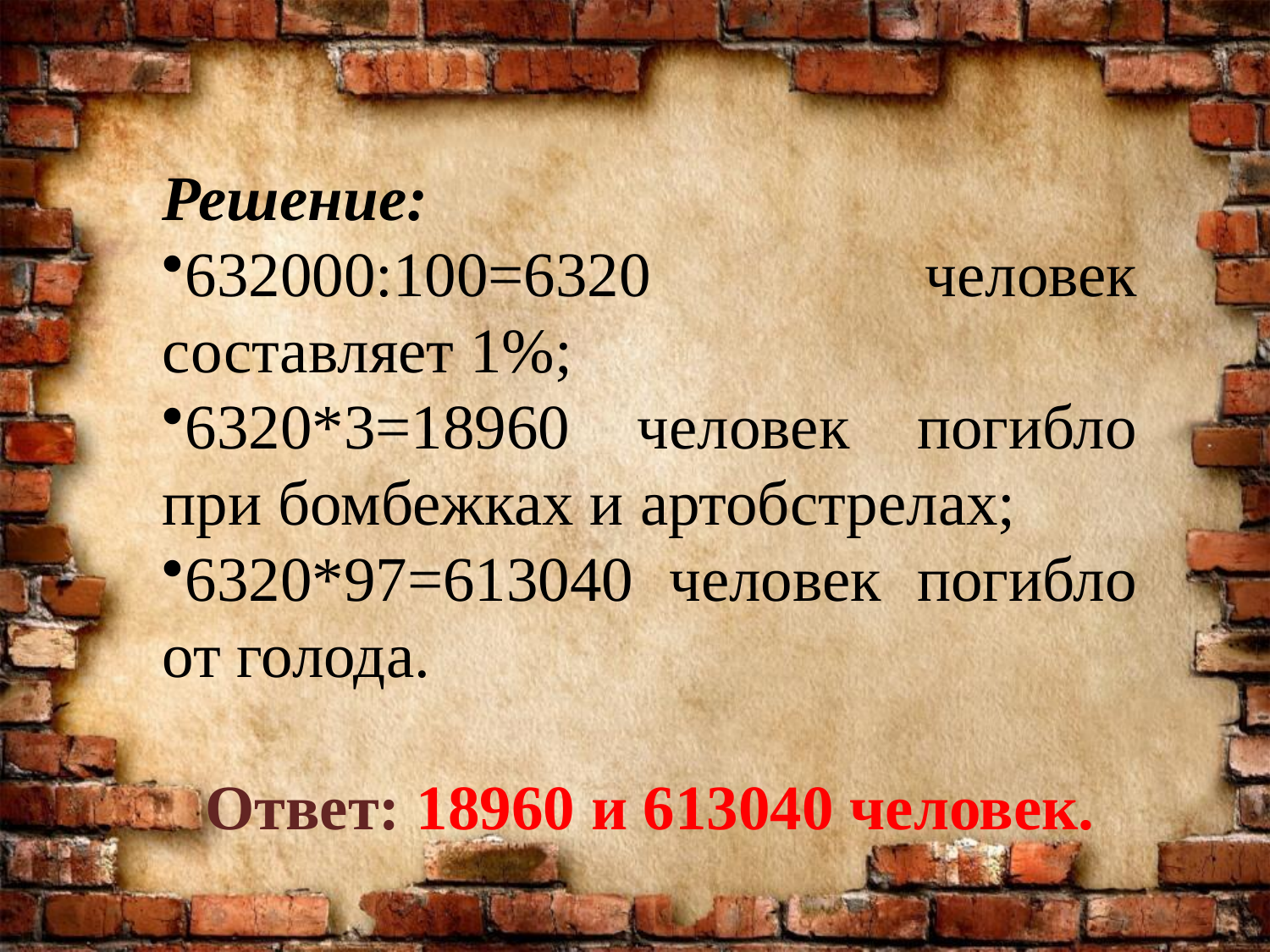

Решение:
632000:100=6320 человек составляет 1%;
6320*3=18960 человек погибло при бомбежках и артобстрелах;
6320*97=613040 человек погибло от голода.

Ответ: 18960 и 613040 человек.